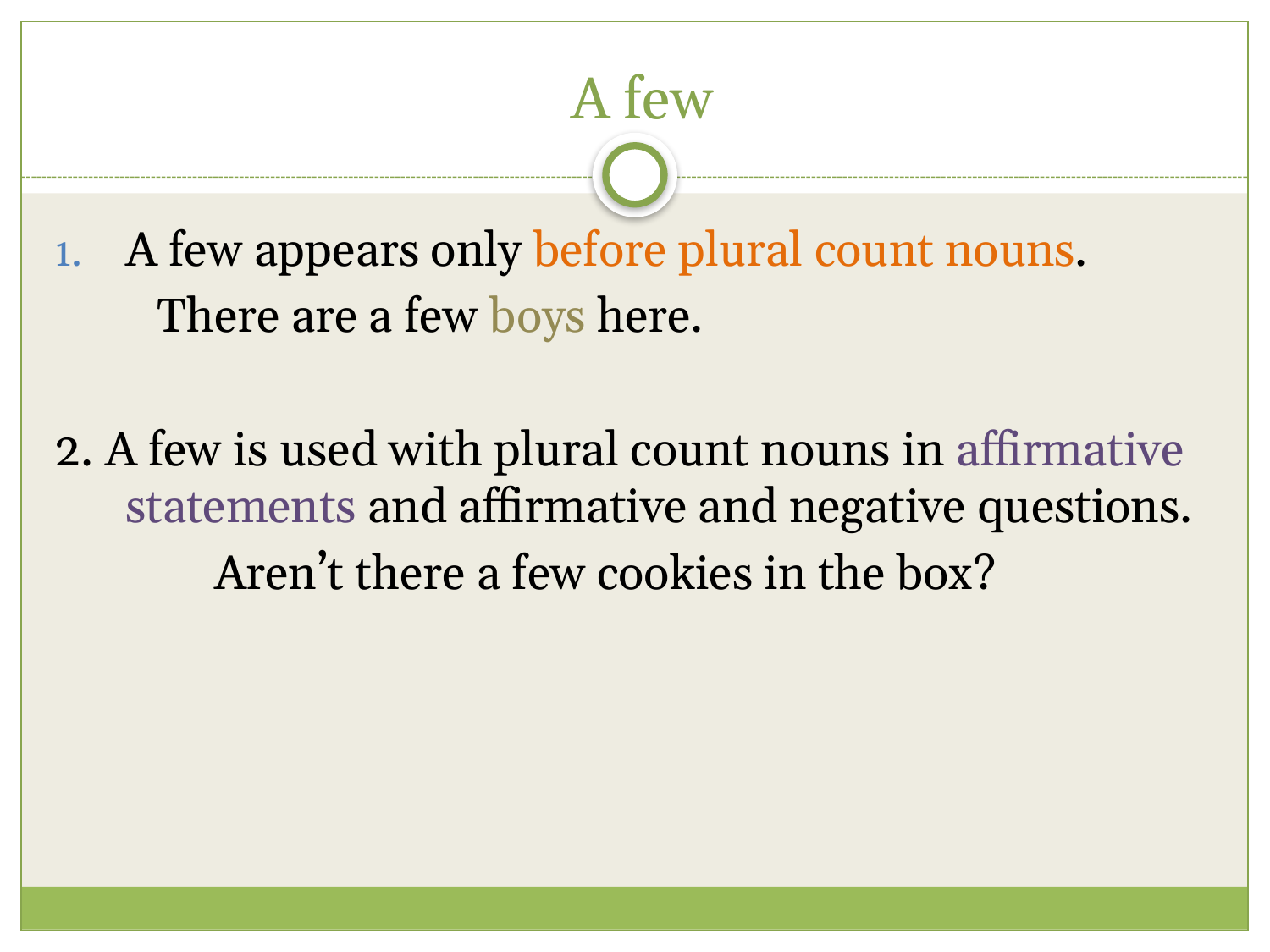

# A few
A few appears only before plural count nouns.
         There are a few boys here.

2. A few is used with plural count nouns in affirmative statements and affirmative and negative questions.
              Aren’t there a few cookies in the box?